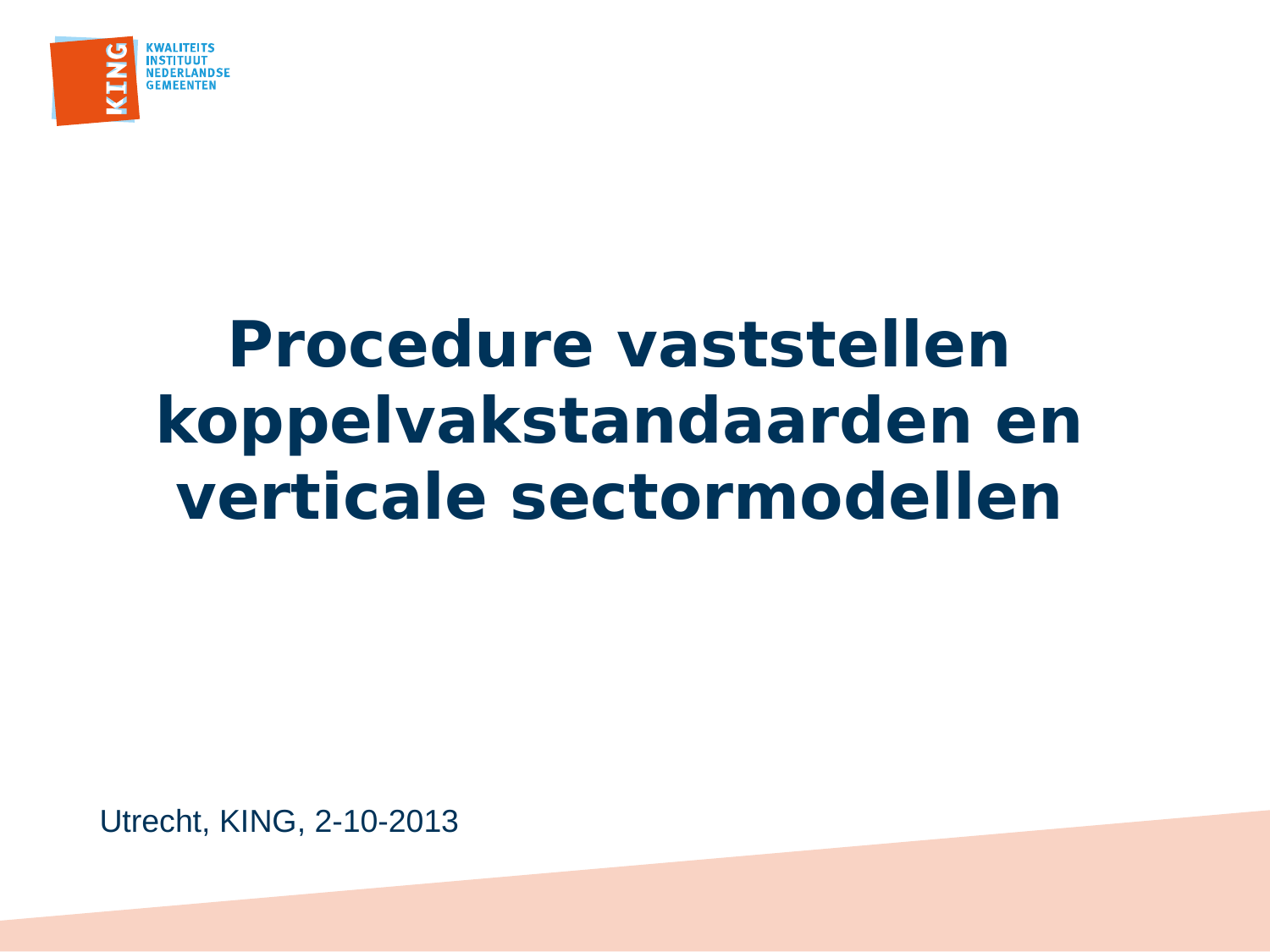

# Procedure vaststellen koppelvakstandaarden en verticale sectormodellen
Utrecht, KING, 2-10-2013